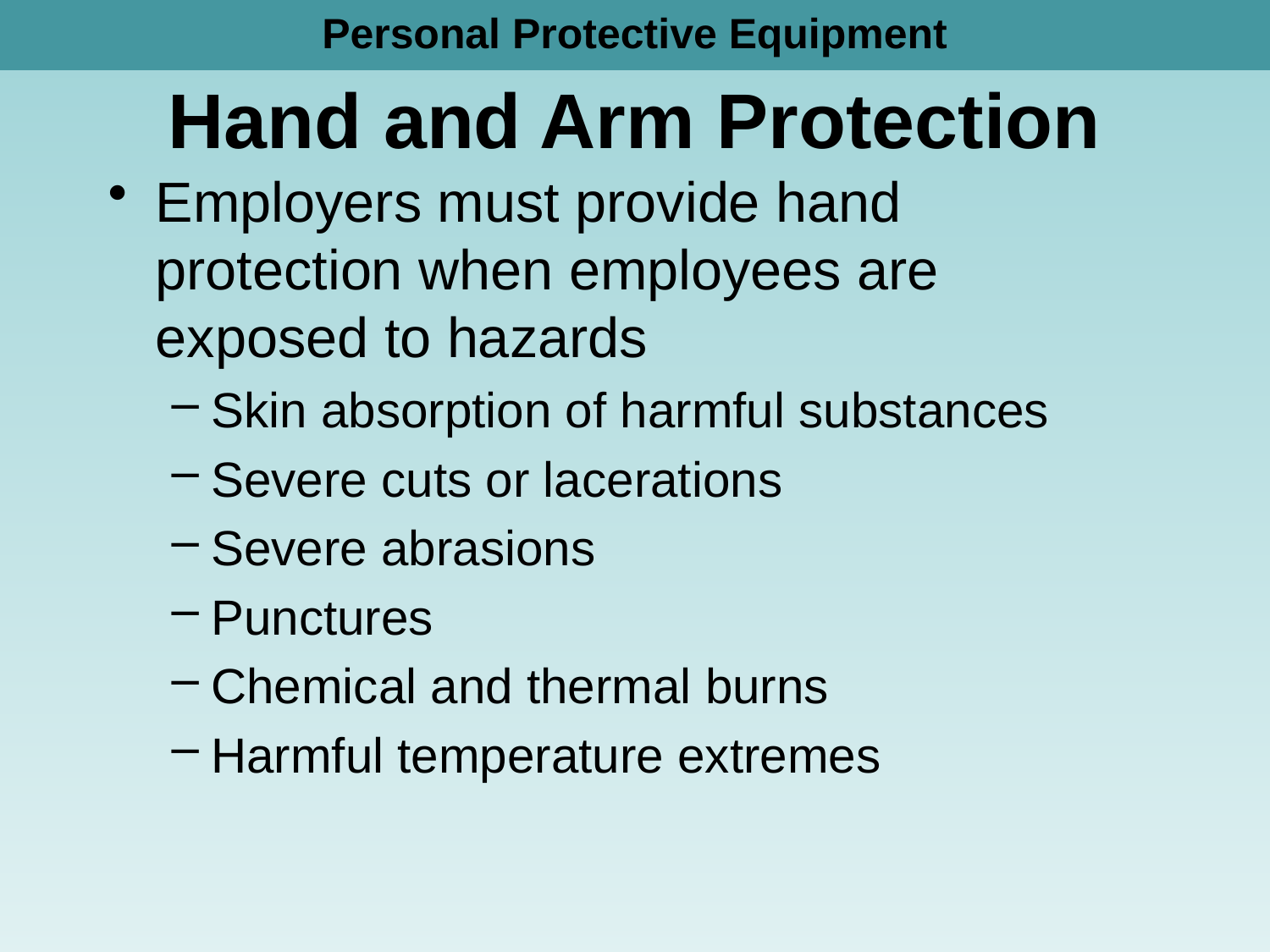

Personal Protective Equipment
# Hand and Arm Protection
Employers must provide hand protection when employees are exposed to hazards
Skin absorption of harmful substances
Severe cuts or lacerations
Severe abrasions
Punctures
Chemical and thermal burns
Harmful temperature extremes